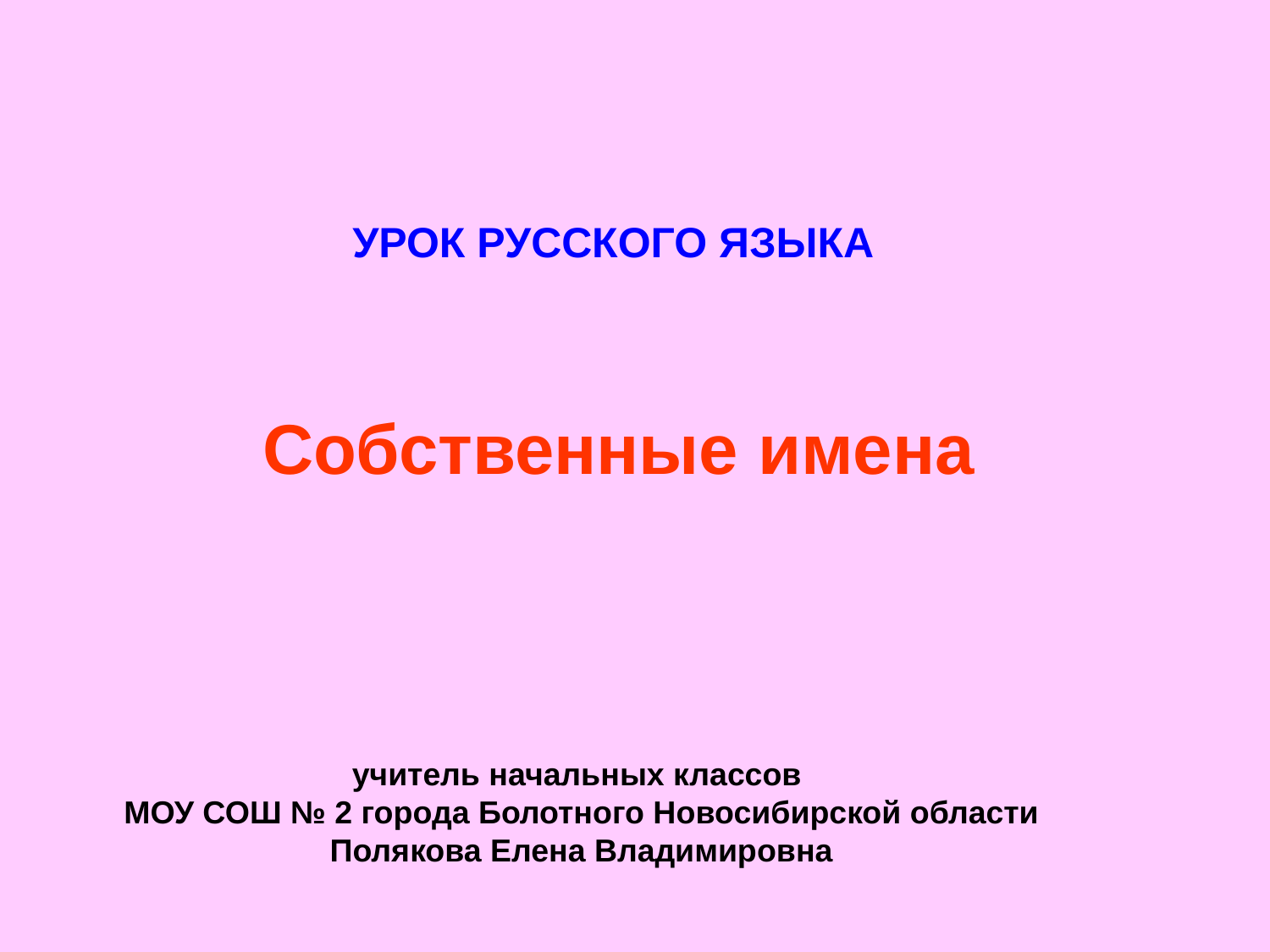

УРОК РУССКОГО ЯЗЫКА
Собственные имена

учитель начальных классов
 МОУ СОШ № 2 города Болотного Новосибирской области
 Полякова Елена Владимировна